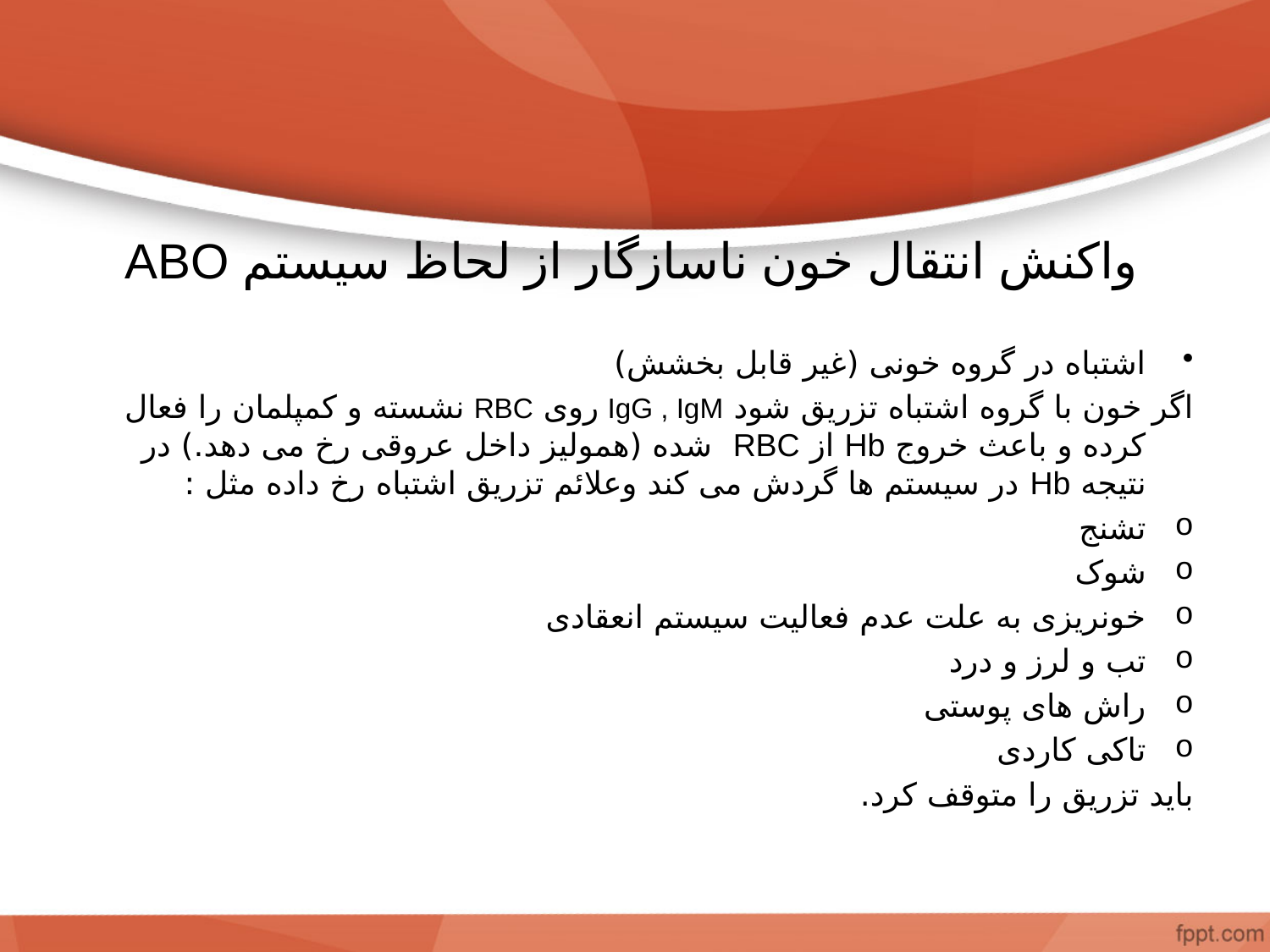

# واکنش انتقال خون ناسازگار از لحاظ سیستم ABO
اشتباه در گروه خونی (غیر قابل بخشش)
اگر خون با گروه اشتباه تزریق شود IgG , IgM روی RBC نشسته و کمپلمان را فعال کرده و باعث خروج Hb از RBC  شده (همولیز داخل عروقی رخ می دهد.) در نتیجه Hb در سیستم ها گردش می کند وعلائم تزریق اشتباه رخ داده مثل :
تشنج
شوک
خونریزی به علت عدم فعالیت سیستم انعقادی
تب و لرز و درد
راش های پوستی
تاکی کاردی
باید تزریق را متوقف کرد.